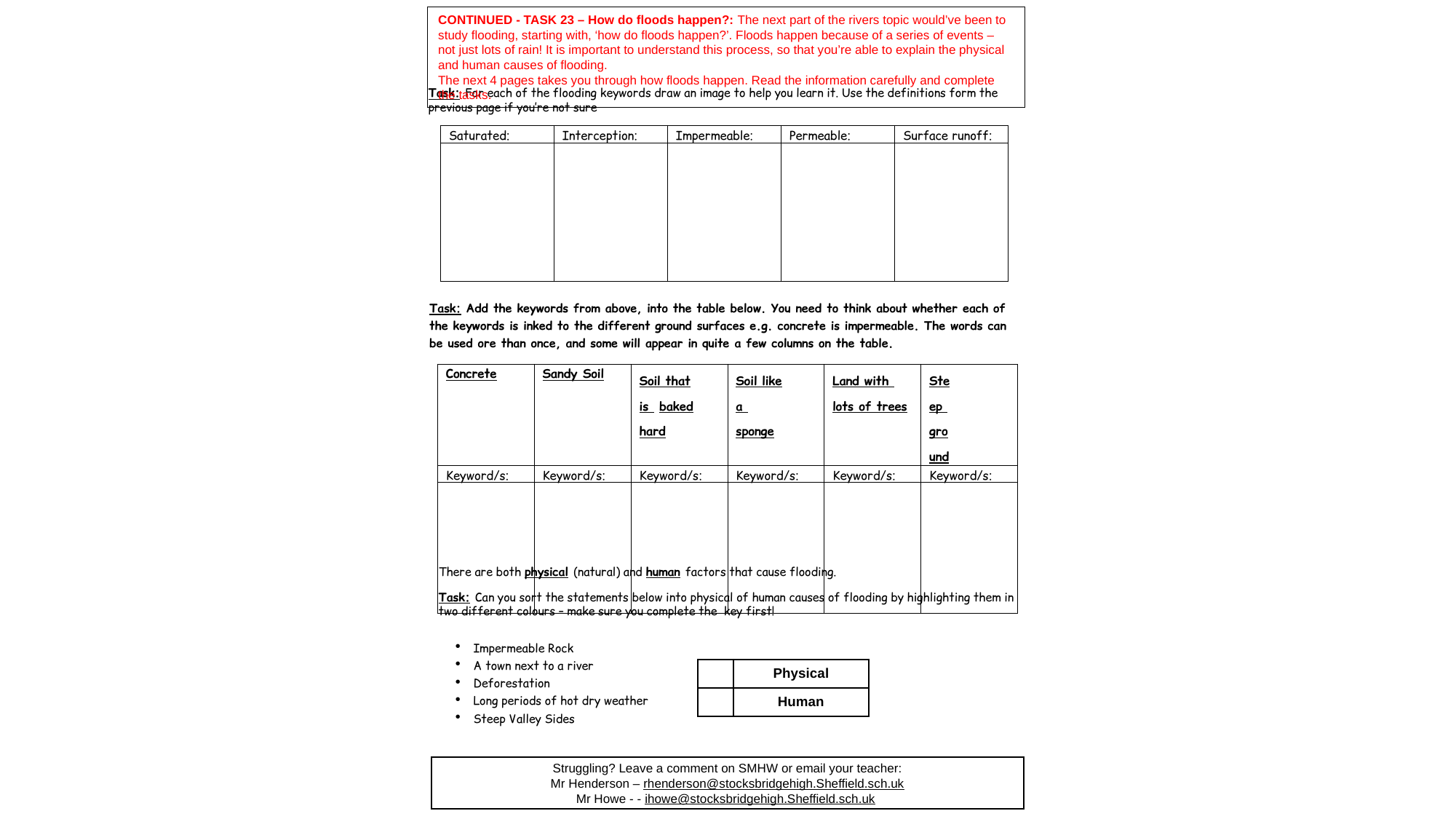

CONTINUED - TASK 23 – How do floods happen?: The next part of the rivers topic would’ve been to study flooding, starting with, ‘how do floods happen?’. Floods happen because of a series of events – not just lots of rain! It is important to understand this process, so that you’re able to explain the physical and human causes of flooding.
The next 4 pages takes you through how floods happen. Read the information carefully and complete the tasks.
Task: For each of the flooding keywords draw an image to help you learn it. Use the definitions form the previous page if you’re not sure
| Saturated: | Interception: | Impermeable: | Permeable: | Surface runoff: |
| --- | --- | --- | --- | --- |
|  |  |  |  |  |
Task: Add the keywords from above, into the table below. You need to think about whether each of the keywords is inked to the different ground surfaces e.g. concrete is impermeable. The words can be used ore than once, and some will appear in quite a few columns on the table.
| Concrete | Sandy Soil | Soil that is baked hard | Soil like a sponge | Land with lots of trees | Steep ground |
| --- | --- | --- | --- | --- | --- |
| Keyword/s: | Keyword/s: | Keyword/s: | Keyword/s: | Keyword/s: | Keyword/s: |
|  |  |  |  |  |  |
There are both physical (natural) and human factors that cause flooding.
Task: Can you sort the statements below into physical of human causes of flooding by highlighting them in two different colours – make sure you complete the  key first!

Impermeable Rock
A town next to a river
Deforestation
Long periods of hot dry weather
Steep Valley Sides
|  | Physical |
| --- | --- |
|  | Human |
Struggling? Leave a comment on SMHW or email your teacher:
Mr Henderson – rhenderson@stocksbridgehigh.Sheffield.sch.uk
Mr Howe - - ihowe@stocksbridgehigh.Sheffield.sch.uk